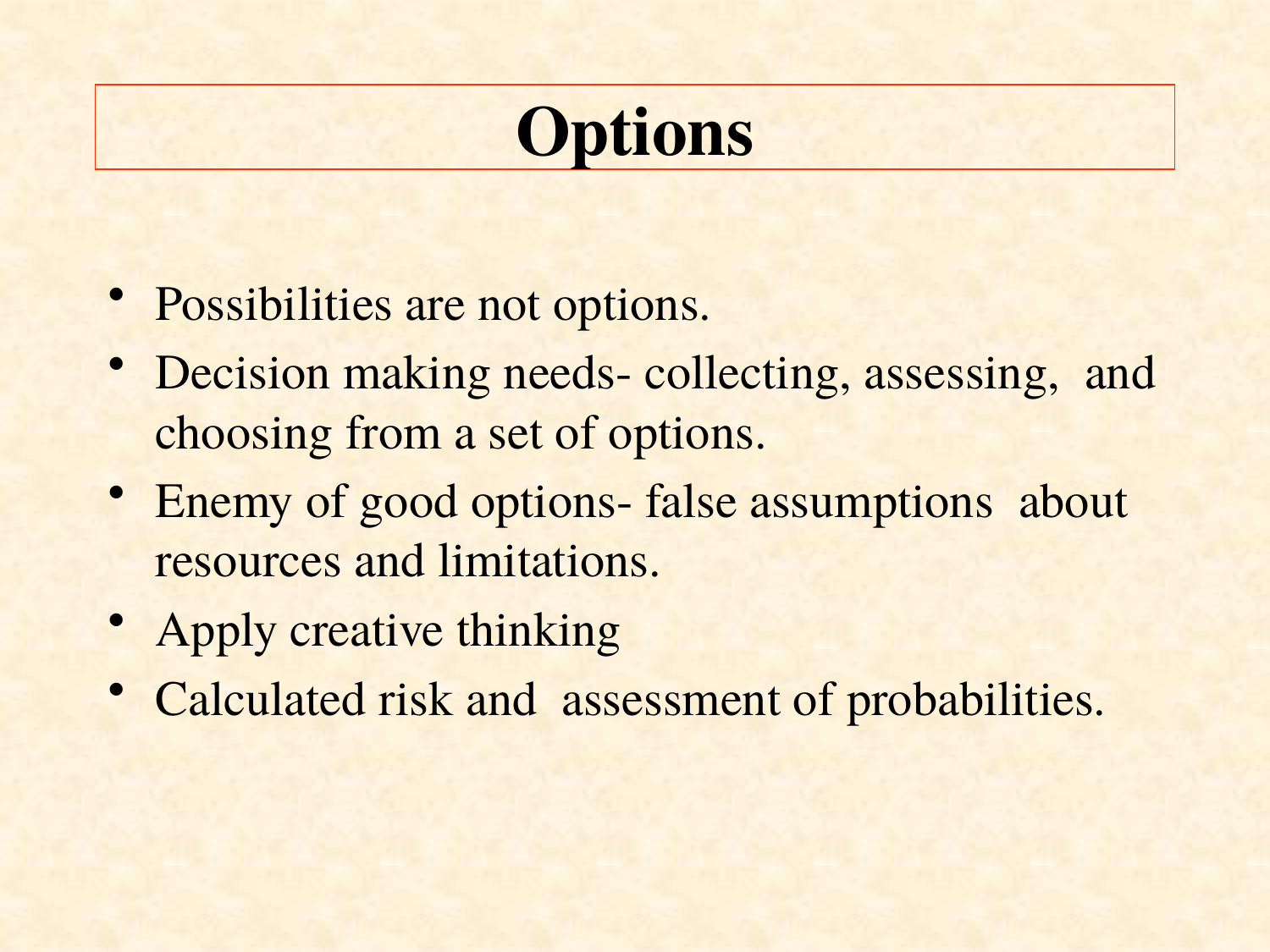

# Options
Possibilities are not options.
Decision making needs- collecting, assessing,  and choosing from a set of options.
Enemy of good options- false assumptions  about resources and limitations.
Apply creative thinking
Calculated risk and  assessment of probabilities.